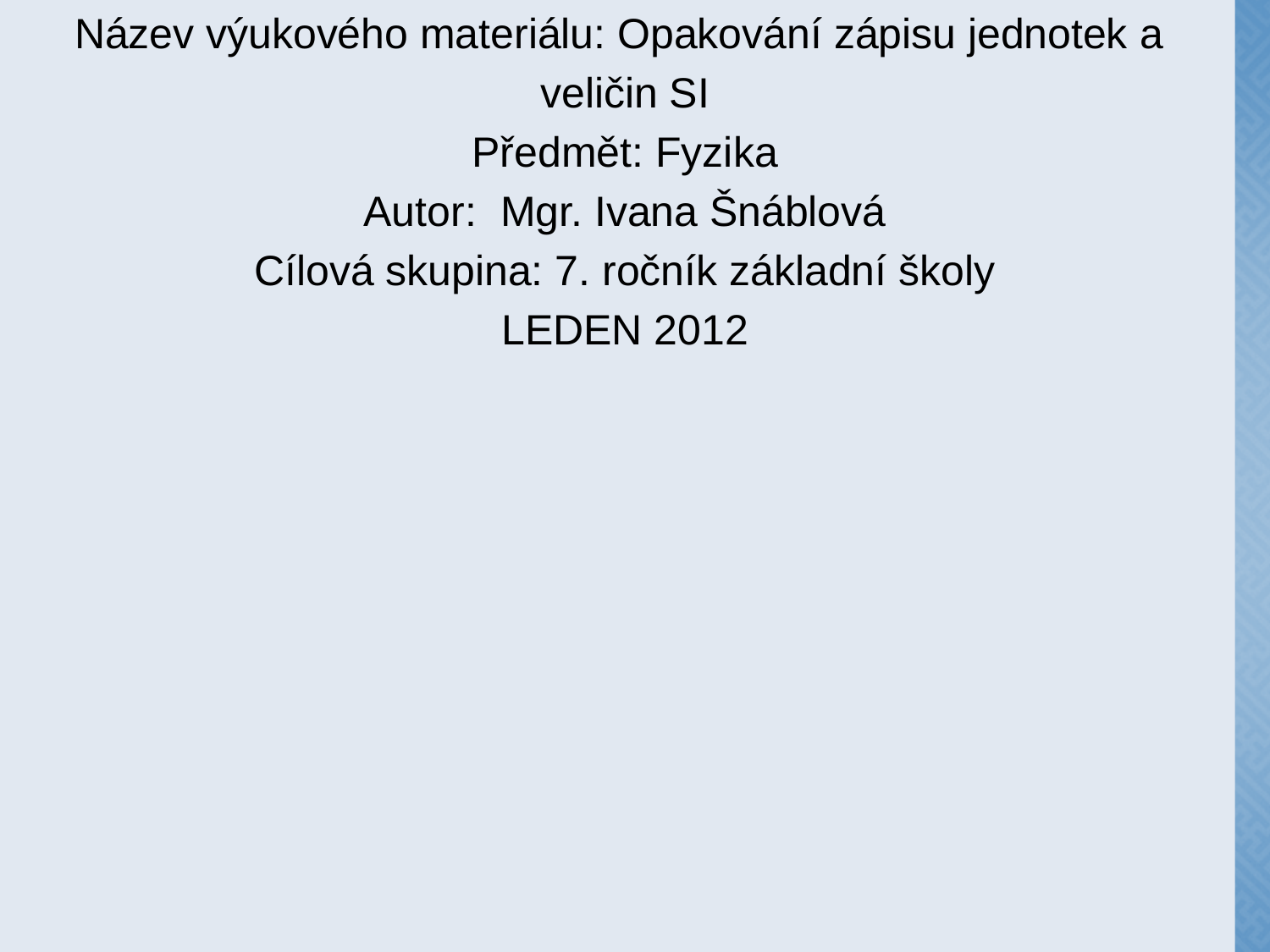

Název výukového materiálu: Opakování zápisu jednotek a
veličin SI
Předmět: Fyzika
Autor:  Mgr. Ivana Šnáblová
Cílová skupina: 7. ročník základní školy
LEDEN 2012

#